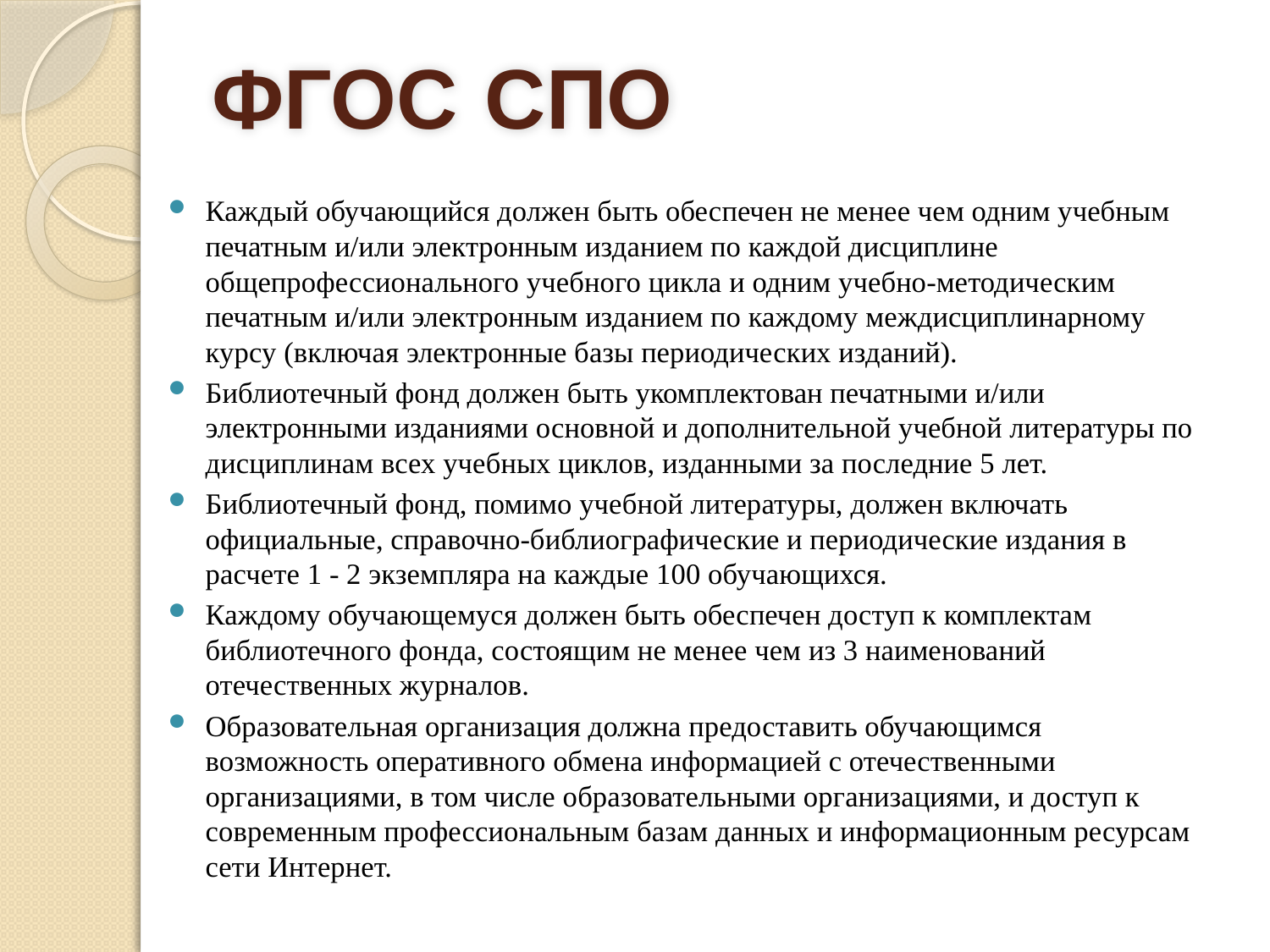

# ФГОС СПО
Каждый обучающийся должен быть обеспечен не менее чем одним учебным печатным и/или электронным изданием по каждой дисциплине общепрофессионального учебного цикла и одним учебно-методическим печатным и/или электронным изданием по каждому междисциплинарному курсу (включая электронные базы периодических изданий).
Библиотечный фонд должен быть укомплектован печатными и/или электронными изданиями основной и дополнительной учебной литературы по дисциплинам всех учебных циклов, изданными за последние 5 лет.
Библиотечный фонд, помимо учебной литературы, должен включать официальные, справочно-библиографические и периодические издания в расчете 1 - 2 экземпляра на каждые 100 обучающихся.
Каждому обучающемуся должен быть обеспечен доступ к комплектам библиотечного фонда, состоящим не менее чем из 3 наименований отечественных журналов.
Образовательная организация должна предоставить обучающимся возможность оперативного обмена информацией с отечественными организациями, в том числе образовательными организациями, и доступ к современным профессиональным базам данных и информационным ресурсам сети Интернет.